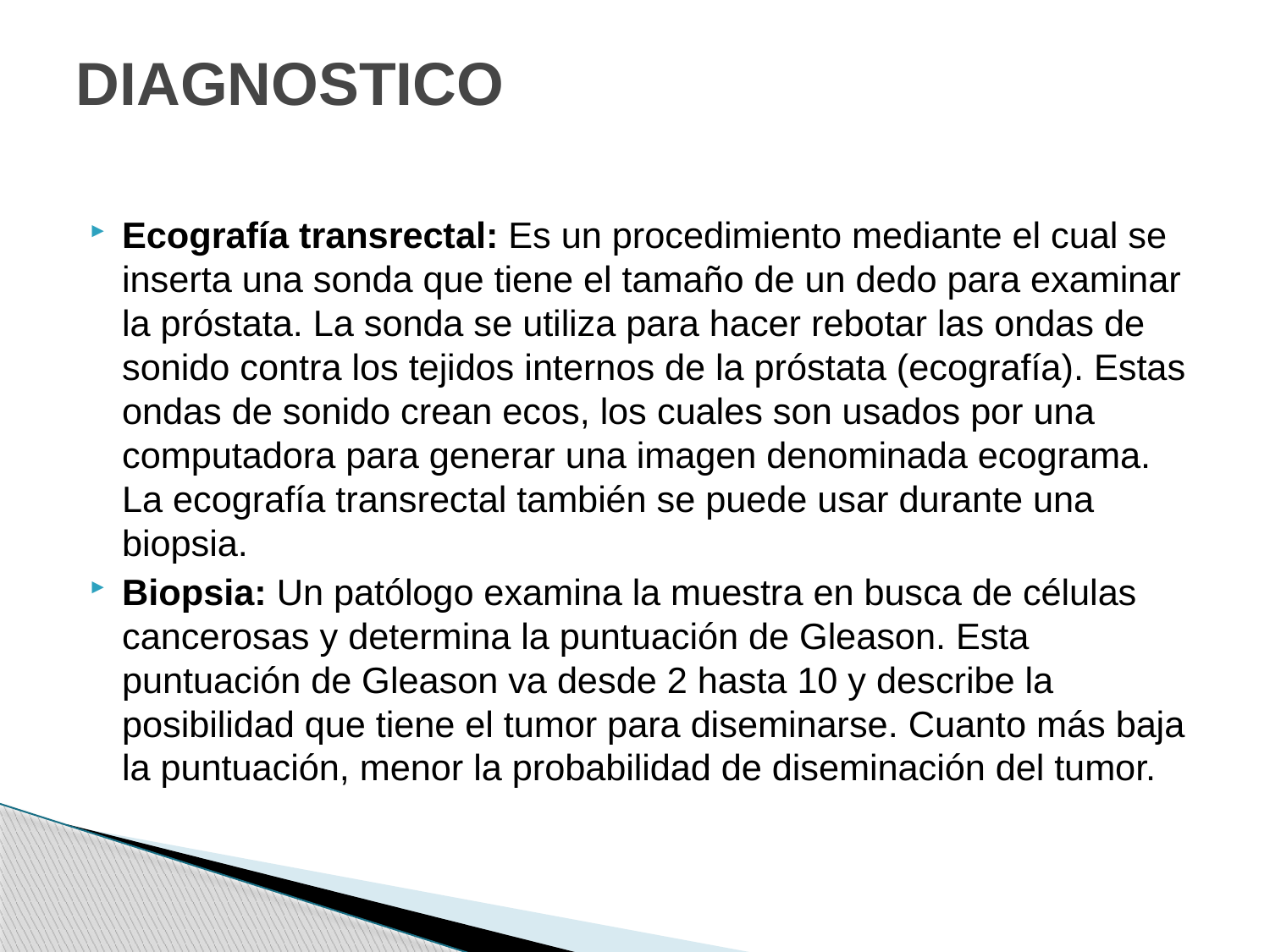

# DIAGNOSTICO
Ecografía transrectal: Es un procedimiento mediante el cual se inserta una sonda que tiene el tamaño de un dedo para examinar la próstata. La sonda se utiliza para hacer rebotar las ondas de sonido contra los tejidos internos de la próstata (ecografía). Estas ondas de sonido crean ecos, los cuales son usados por una computadora para generar una imagen denominada ecograma. La ecografía transrectal también se puede usar durante una biopsia.
Biopsia: Un patólogo examina la muestra en busca de células cancerosas y determina la puntuación de Gleason. Esta puntuación de Gleason va desde 2 hasta 10 y describe la posibilidad que tiene el tumor para diseminarse. Cuanto más baja la puntuación, menor la probabilidad de diseminación del tumor.